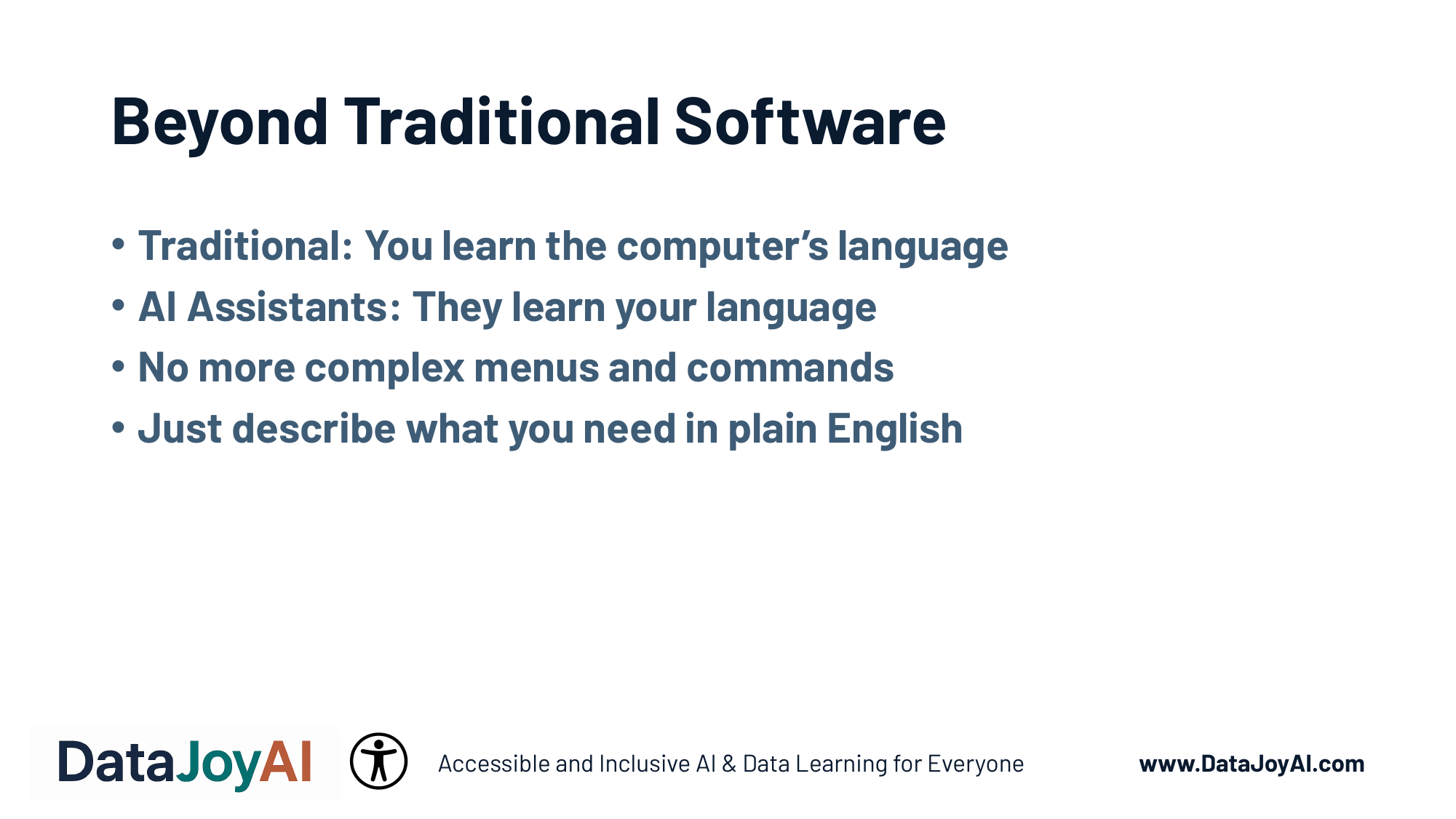

# Beyond Traditional Software
Traditional: You learn the computer’s language
AI Assistants: They learn your language
No more complex menus and commands
Just describe what you need in plain English